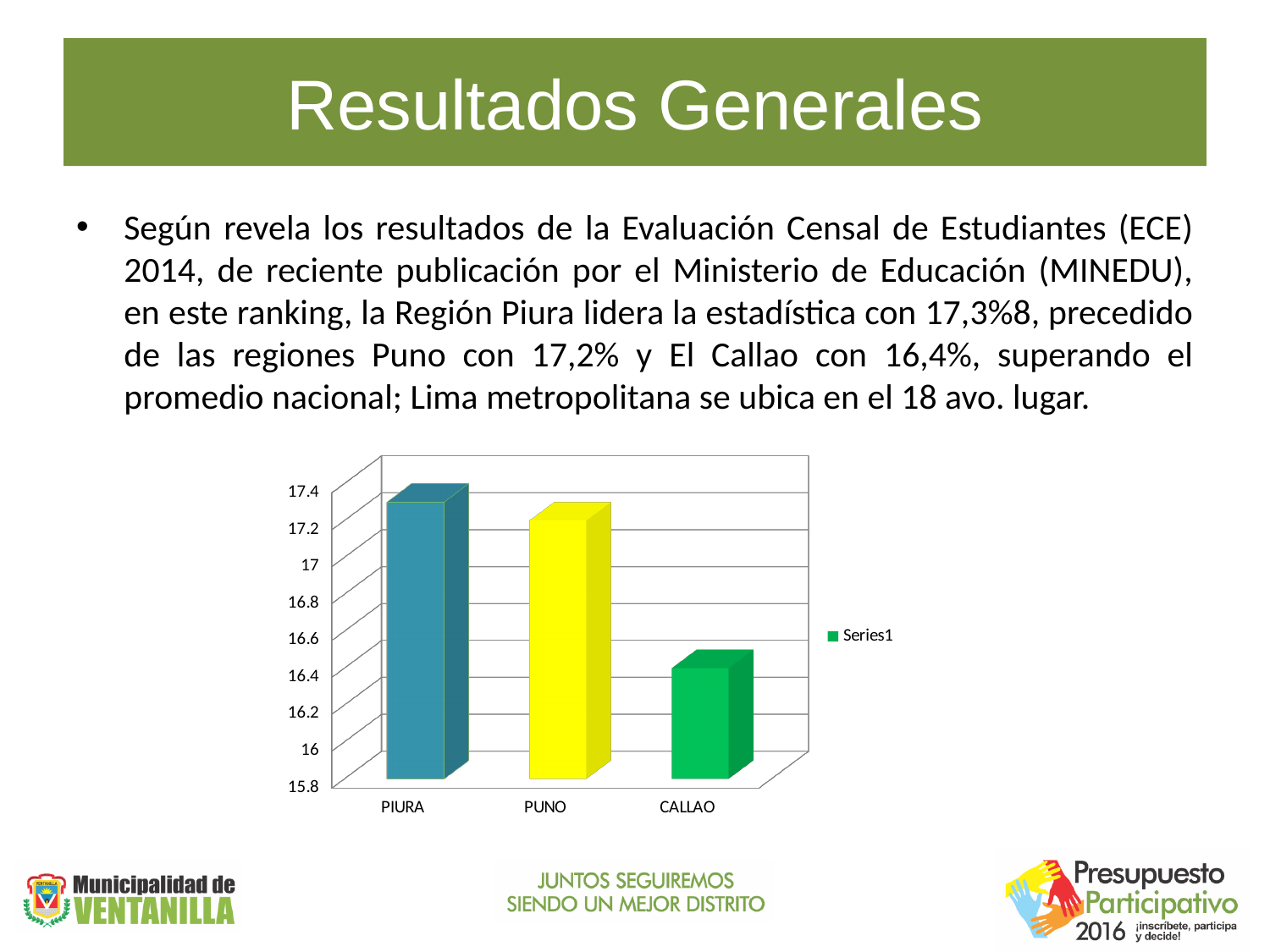

# Resultados Generales
Según revela los resultados de la Evaluación Censal de Estudiantes (ECE) 2014, de reciente publicación por el Ministerio de Educación (MINEDU), en este ranking, la Región Piura lidera la estadística con 17,3%8, precedido de las regiones Puno con 17,2% y El Callao con 16,4%, superando el promedio nacional; Lima metropolitana se ubica en el 18 avo. lugar.

[unsupported chart]